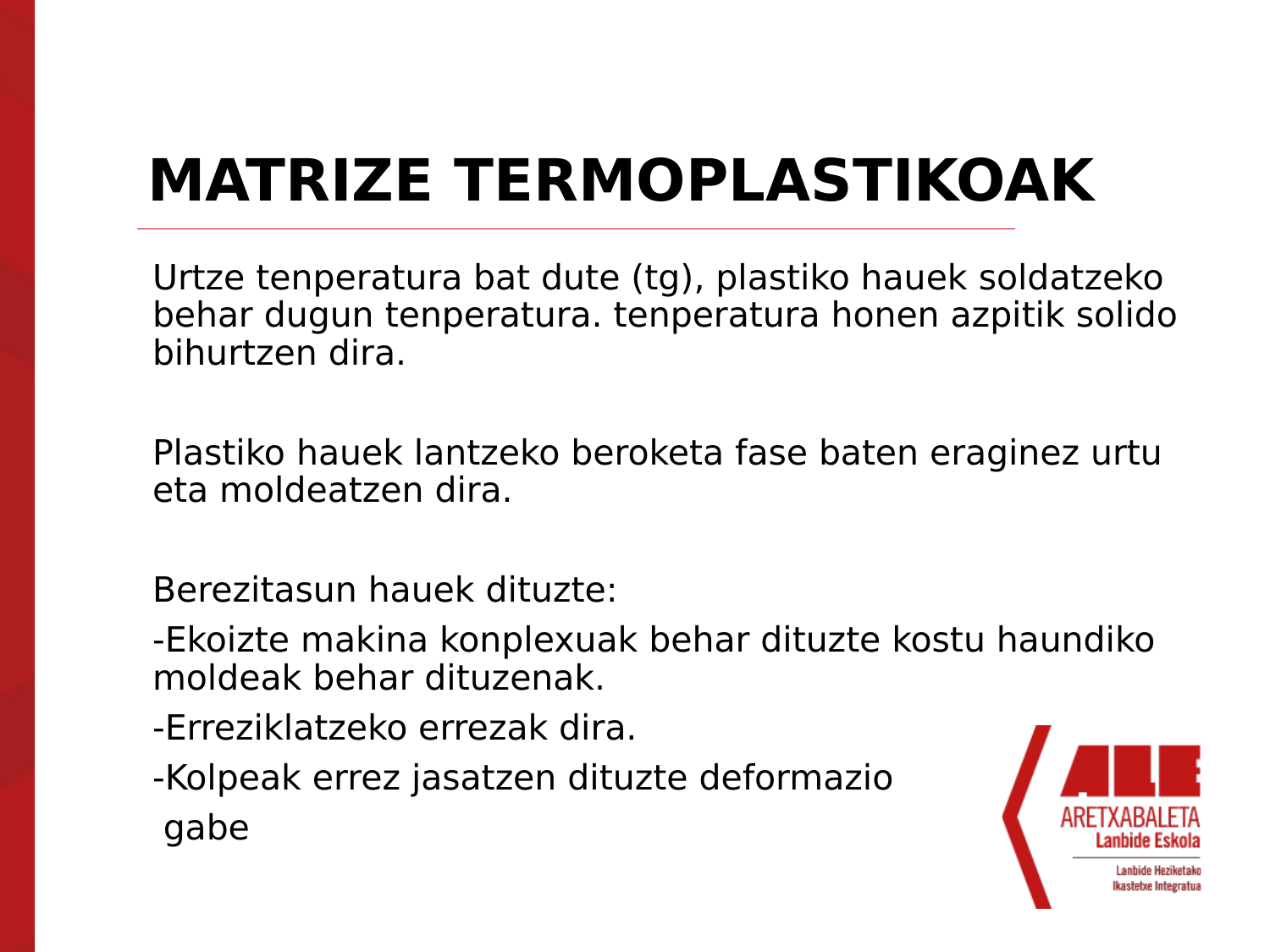

# MATRIZE TERMOPLASTIKOAK
Urtze tenperatura bat dute (tg), plastiko hauek soldatzeko behar dugun tenperatura. tenperatura honen azpitik solido bihurtzen dira.

Plastiko hauek lantzeko beroketa fase baten eraginez urtu eta moldeatzen dira.

Berezitasun hauek dituzte:
-Ekoizte makina konplexuak behar dituzte kostu haundiko moldeak behar dituzenak.
-Erreziklatzeko errezak dira.
-Kolpeak errez jasatzen dituzte deformazio
 gabe